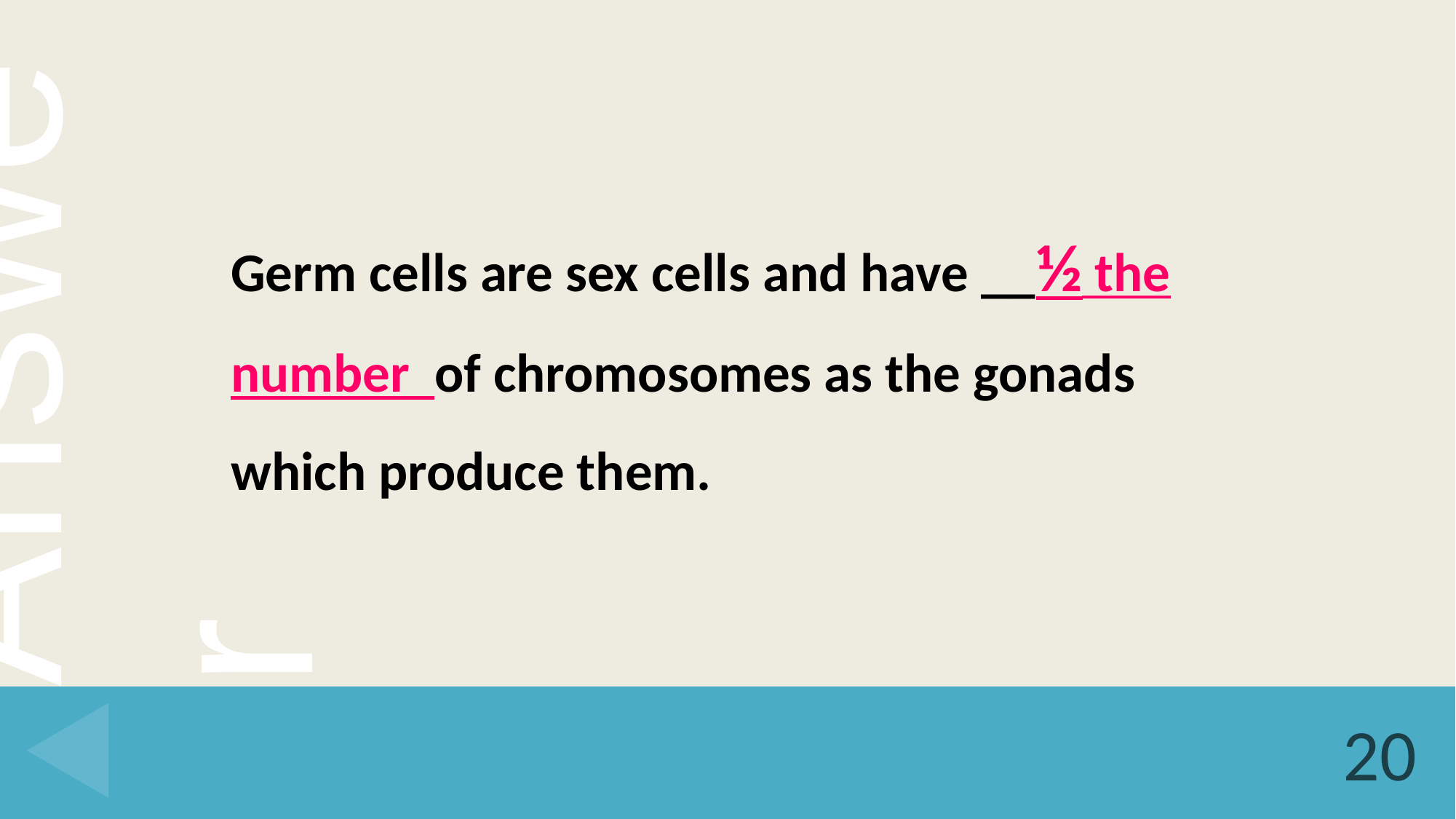

Germ cells are sex cells and have __½ the number  of chromosomes as the gonads which produce them.
20